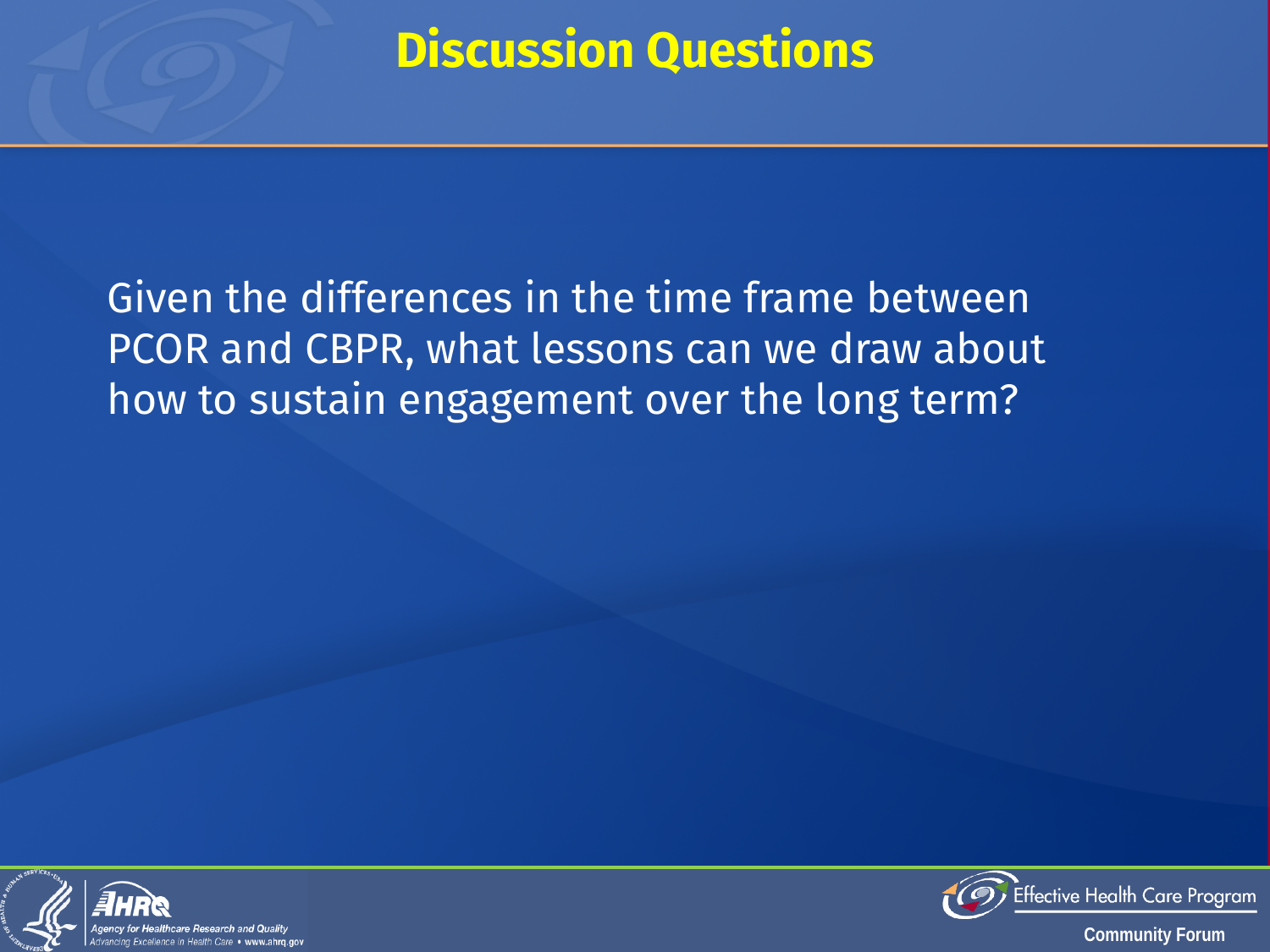

# Discussion Questions
Given the differences in the time frame between
PCOR and CBPR, what lessons can we draw about
how to sustain engagement over the long term?